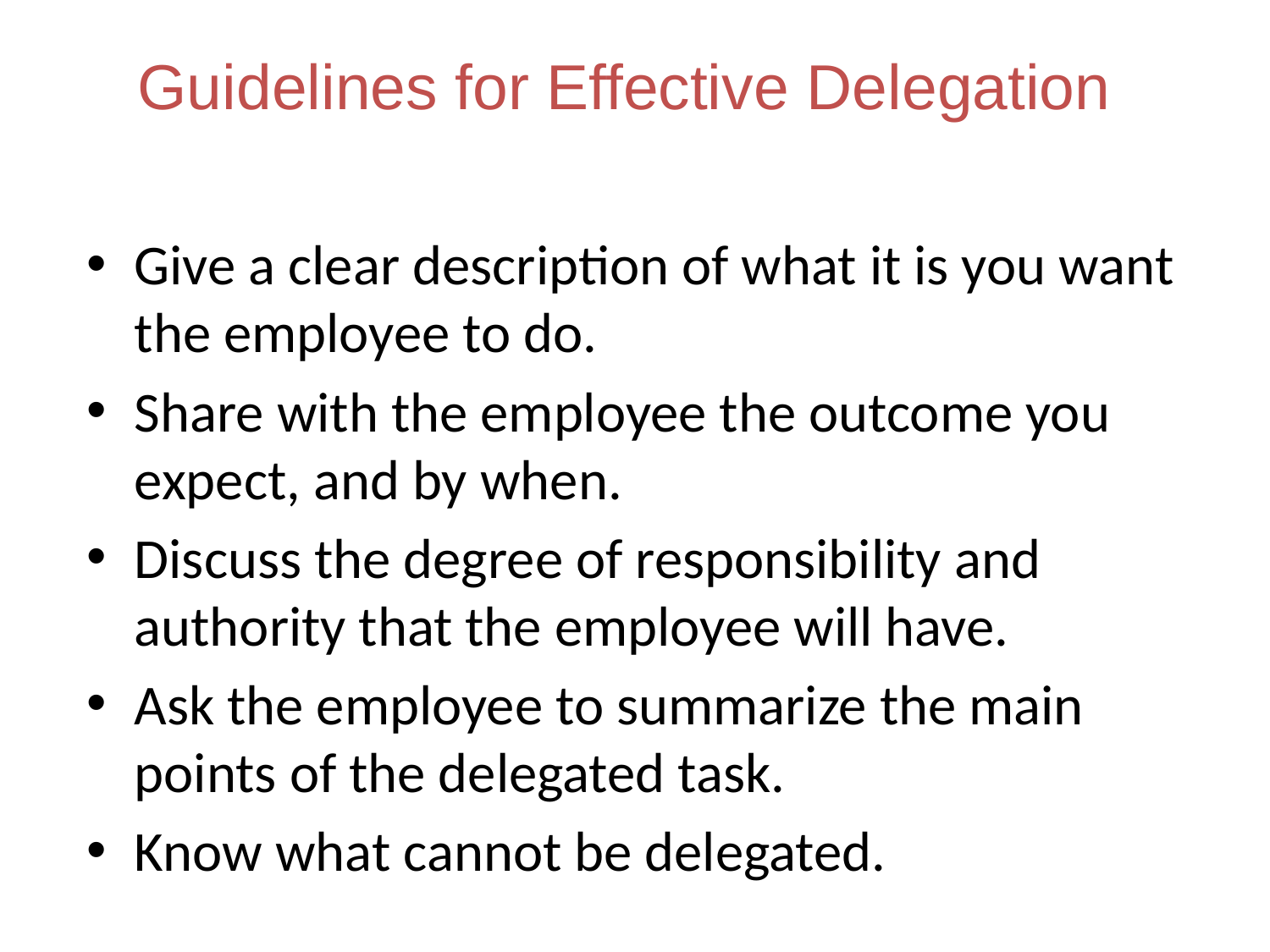

# Guidelines for Effective Delegation
Give a clear description of what it is you want the employee to do.
Share with the employee the outcome you expect, and by when.
Discuss the degree of responsibility and authority that the employee will have.
Ask the employee to summarize the main points of the delegated task.
Know what cannot be delegated.